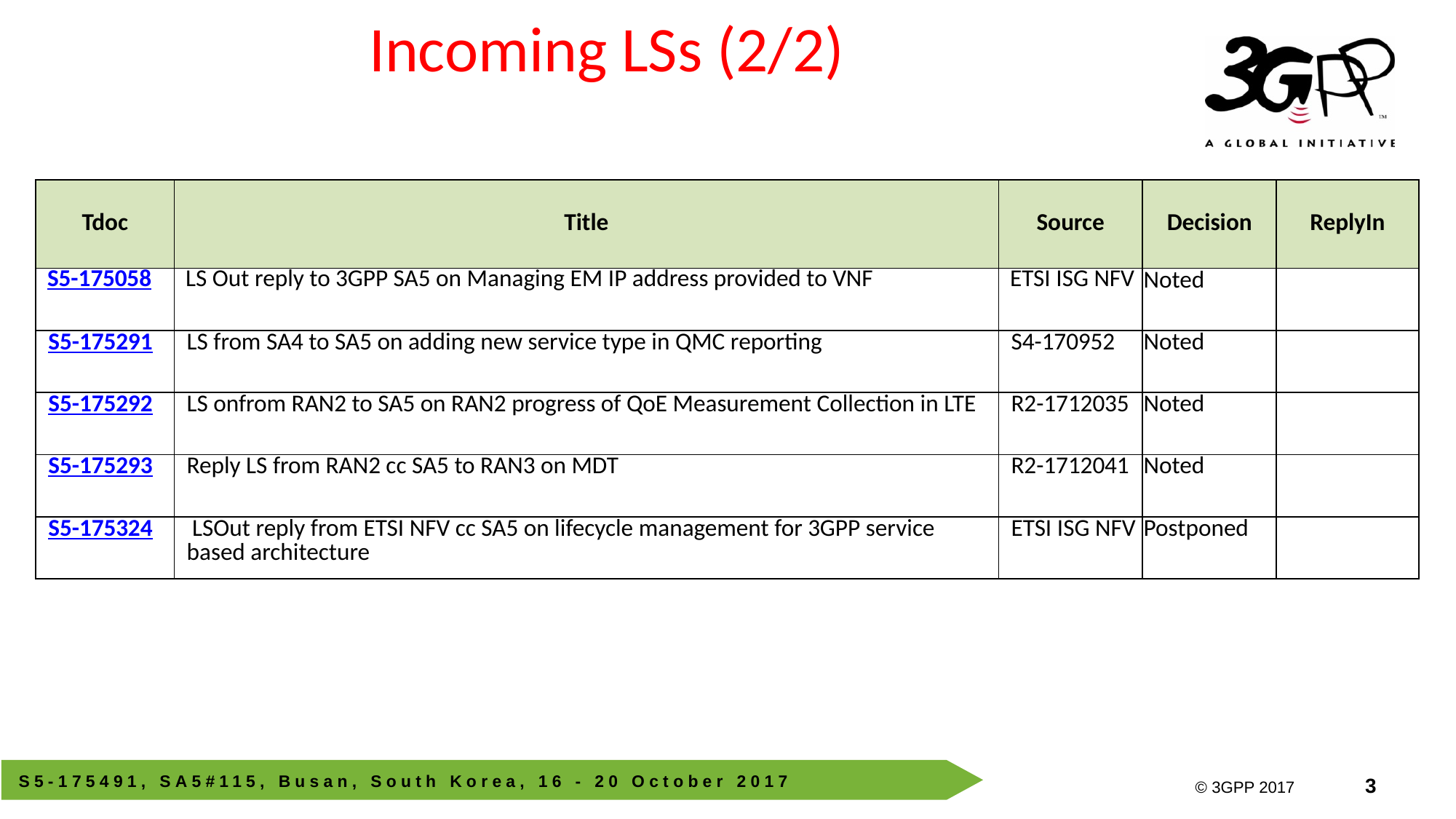

# Incoming LSs (2/2)
| Tdoc | Title | Source | Decision | ReplyIn |
| --- | --- | --- | --- | --- |
| S5-175058 | LS Out reply to 3GPP SA5 on Managing EM IP address provided to VNF | ETSI ISG NFV | Noted |  |
| S5-175291 | LS from SA4 to SA5 on adding new service type in QMC reporting | S4-170952 | Noted |  |
| S5-175292 | LS onfrom RAN2 to SA5 on RAN2 progress of QoE Measurement Collection in LTE | R2-1712035 | Noted |  |
| S5-175293 | Reply LS from RAN2 cc SA5 to RAN3 on MDT | R2-1712041 | Noted |  |
| S5-175324 | LSOut reply from ETSI NFV cc SA5 on lifecycle management for 3GPP service based architecture | ETSI ISG NFV | Postponed |  |